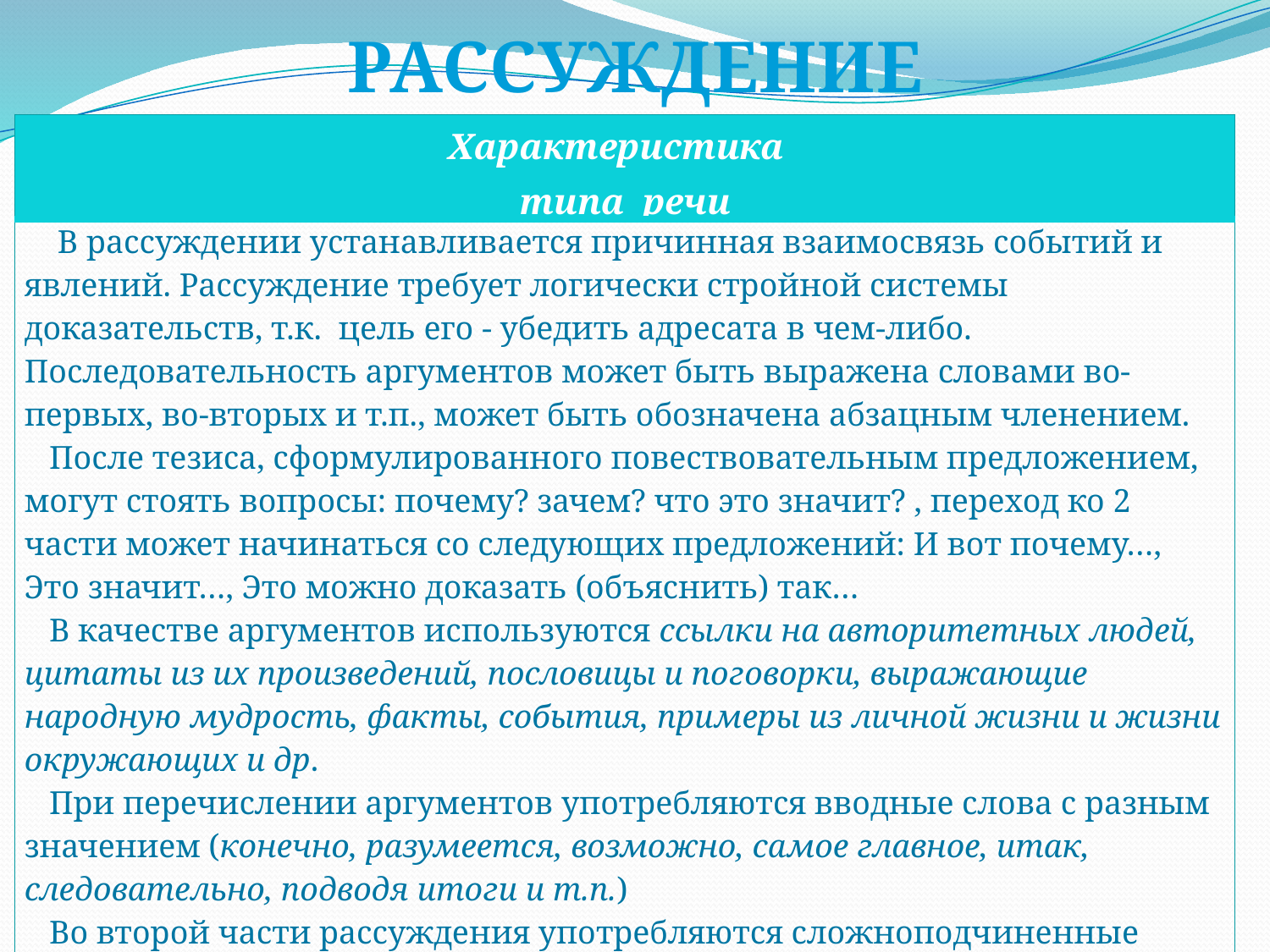

РАССУЖДЕНИЕ
| Характеристика типа речи |
| --- |
| В рассуждении устанавливается причинная взаимосвязь событий и явлений. Рассуждение требует логически стройной системы доказательств, т.к. цель его - убедить адресата в чем-либо. Последовательность аргументов может быть выражена словами во-первых, во-вторых и т.п., может быть обозначена абзацным членением. После тезиса, сформулированного повествовательным предложением, могут стоять вопросы: почему? зачем? что это значит? , переход ко 2 части может начинаться со следующих предложений: И вот почему…, Это значит…, Это можно доказать (объяснить) так… В качестве аргументов используются ссылки на авторитетных людей, цитаты из их произведений, пословицы и поговорки, выражающие народную мудрость, факты, события, примеры из личной жизни и жизни окружающих и др. При перечислении аргументов употребляются вводные слова с разным значением (конечно, разумеется, возможно, самое главное, итак, следовательно, подводя итоги и т.п.) Во второй части рассуждения употребляются сложноподчиненные предложения с союзами потому что, так как, ибо, поэтому, вследствие того что и т.п. |